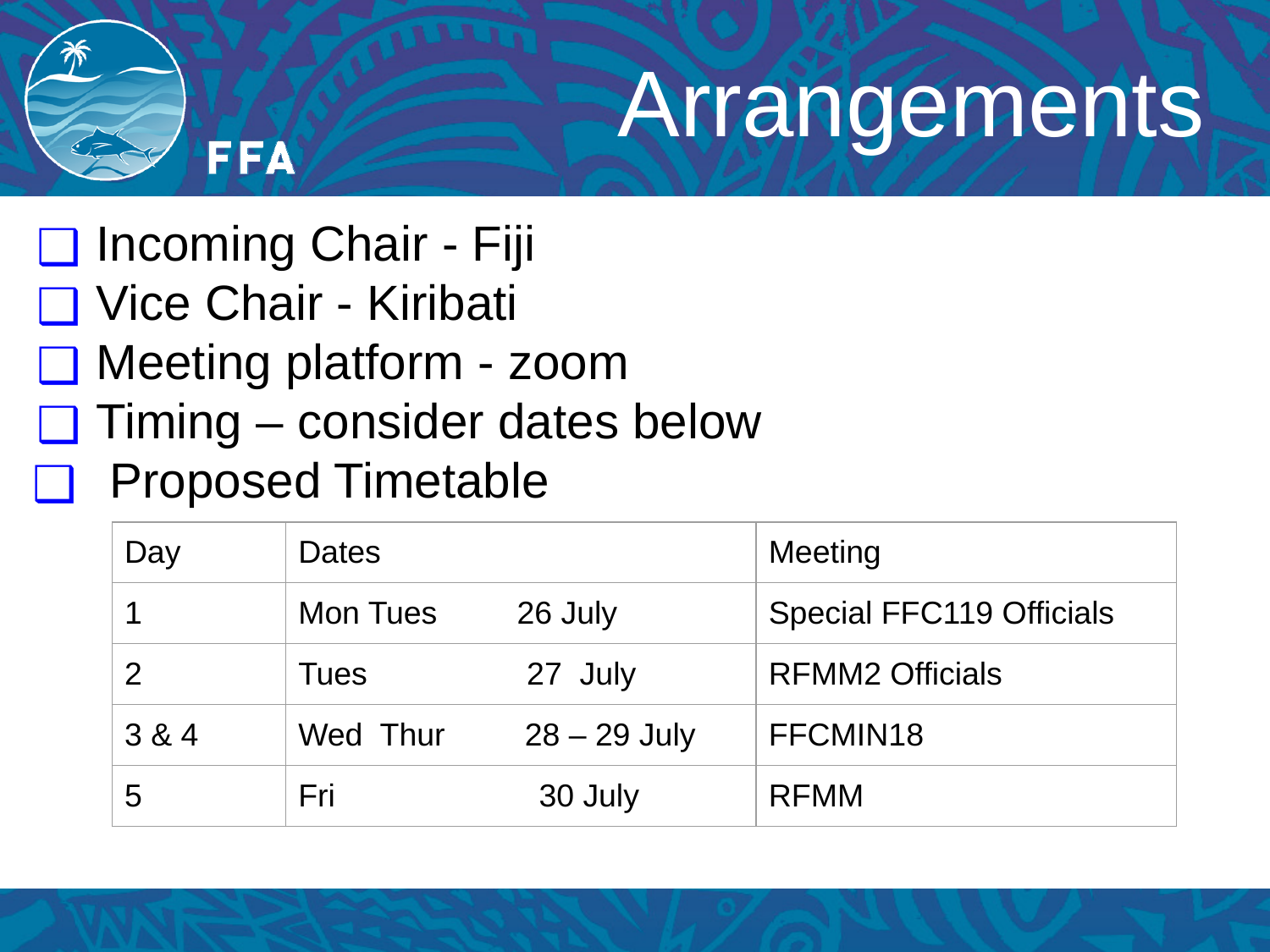

# Arrangements
Incoming Chair - Fiji
Vice Chair - Kiribati
Meeting platform - zoom
Timing – consider dates below
 Proposed Timetable

| Day | Dates | Meeting |
| --- | --- | --- |
| 1 | Mon Tues 26 July | Special FFC119 Officials |
| 2 | Tues 27 July | RFMM2 Officials |
| 3 & 4 | Wed Thur 28 – 29 July | FFCMIN18 |
| 5 | Fri 30 July | RFMM |